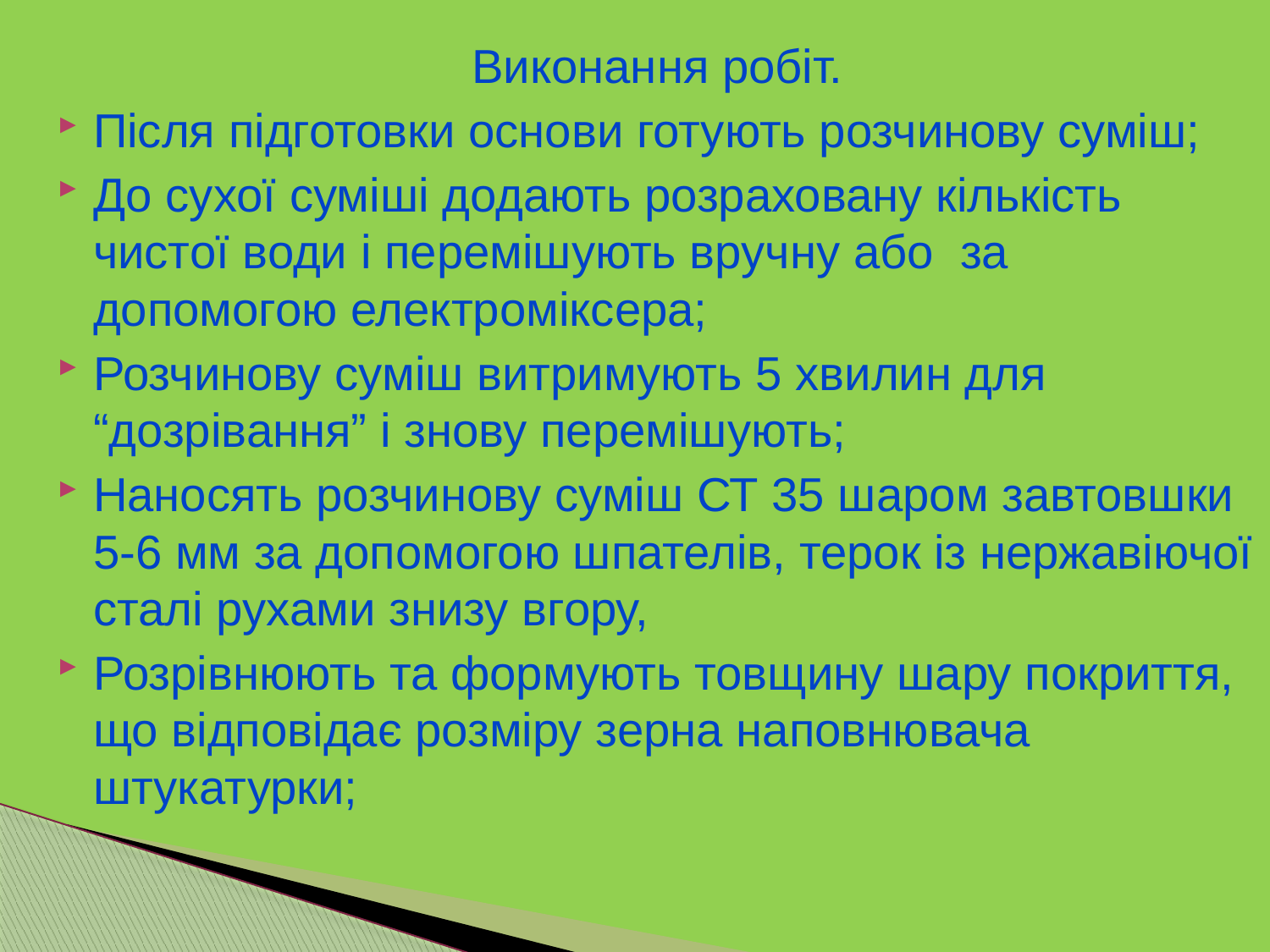

Виконання робіт.
Після підготовки основи готують розчинову суміш;
До сухої суміші додають розраховану кількість чистої води і перемішують вручну або  за допомогою електроміксера;
Розчинову суміш витримують 5 хвилин для “дозрівання” і знову перемішують;
Наносять розчинову суміш СТ 35 шаром завтовшки 5-6 мм за допомогою шпателів, терок із нержавіючої сталі рухами знизу вгору,
Розрівнюють та формують товщину шару покриття, що відповідає розміру зерна наповнювача штукатурки;